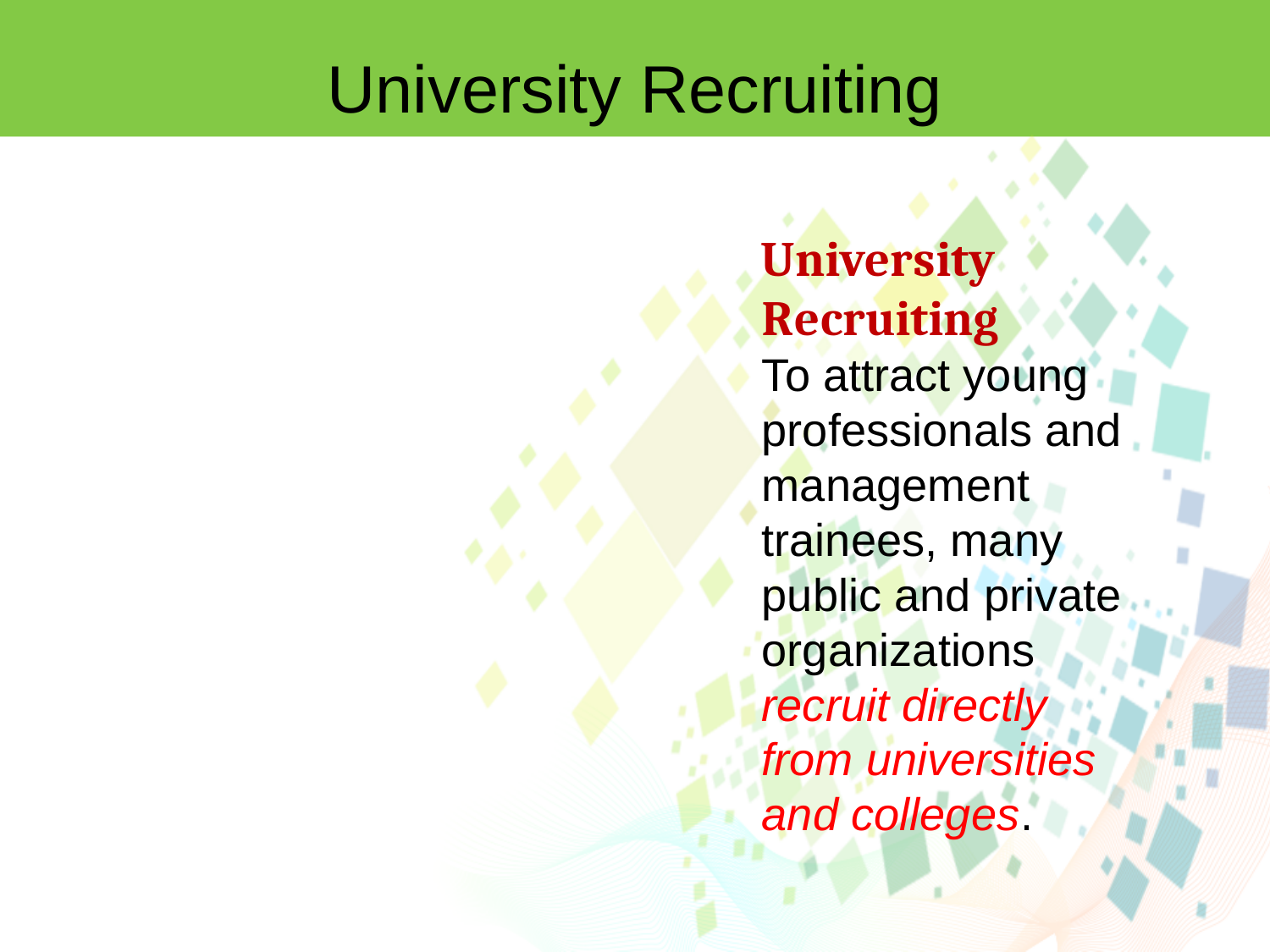

University Recruiting
University Recruiting
To attract young professionals and management trainees, many public and private organizations recruit directly from universities and colleges.